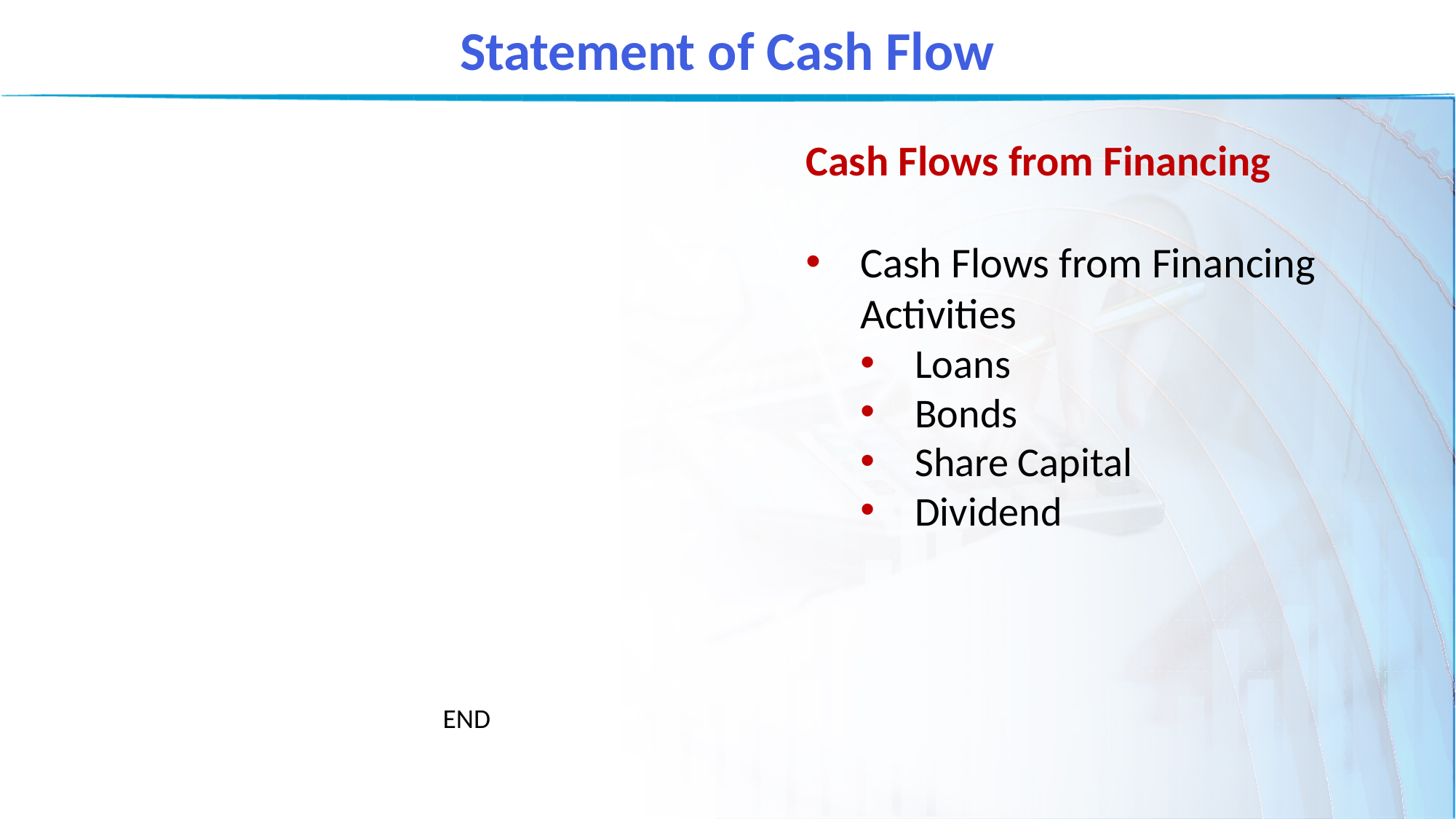

Statement of Cash Flow
Cash Flows from Financing

Cash Flows from Financing Activities
Loans
Bonds
Share Capital
Dividend
END